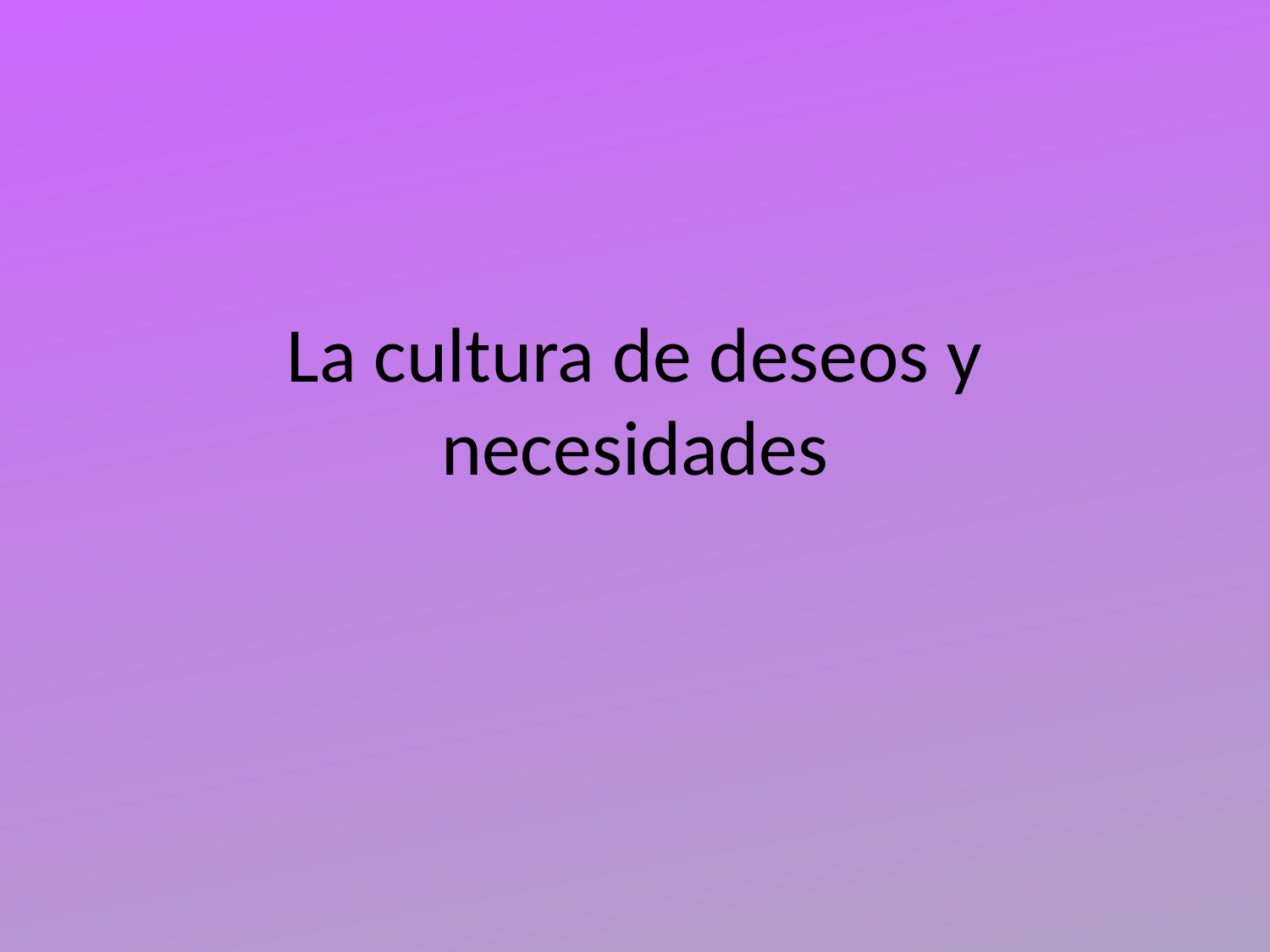

# La cultura de deseos y necesidades